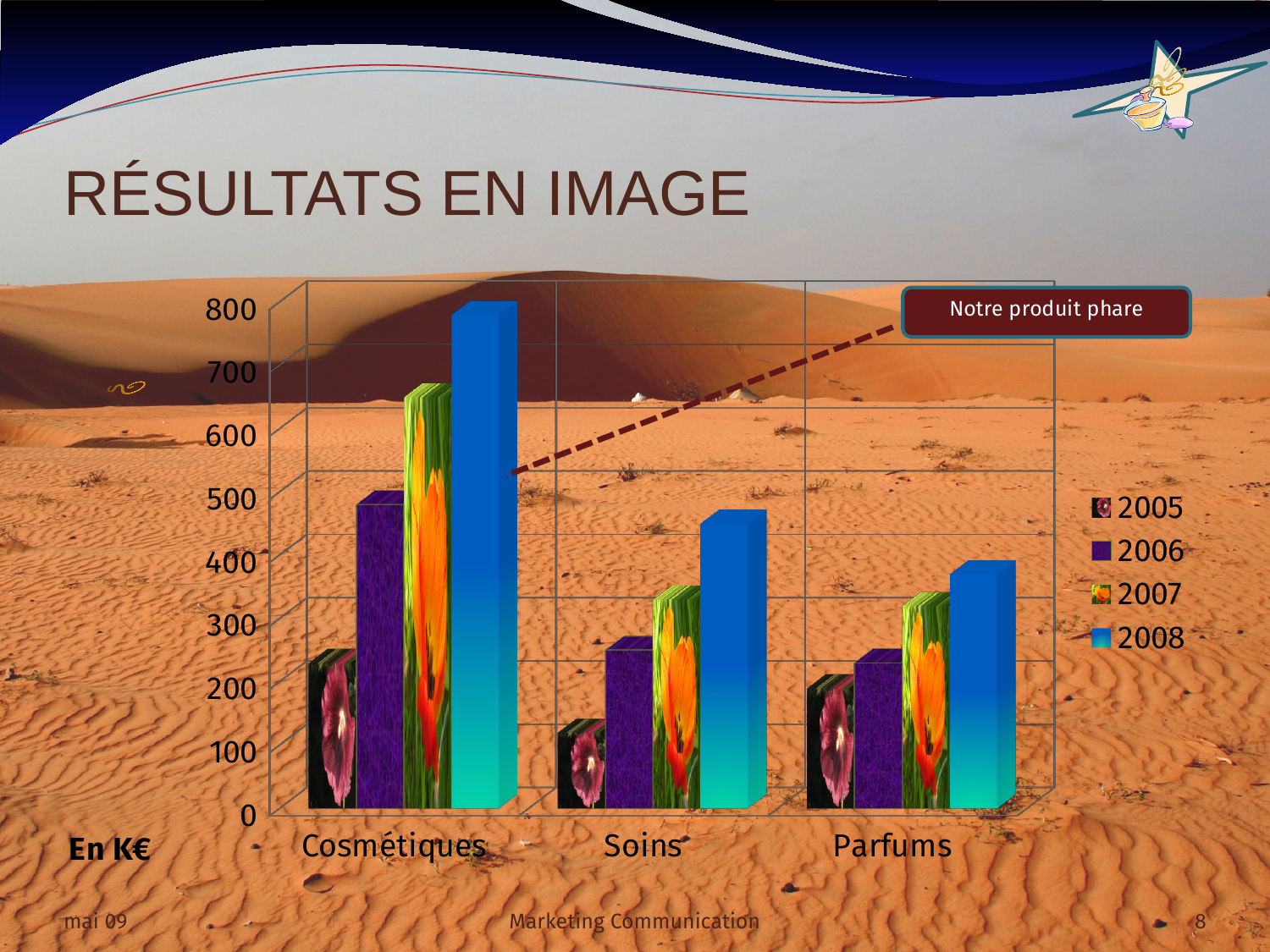

# Résultats en image

[unsupported chart]

mai 09
Marketing Communication
8